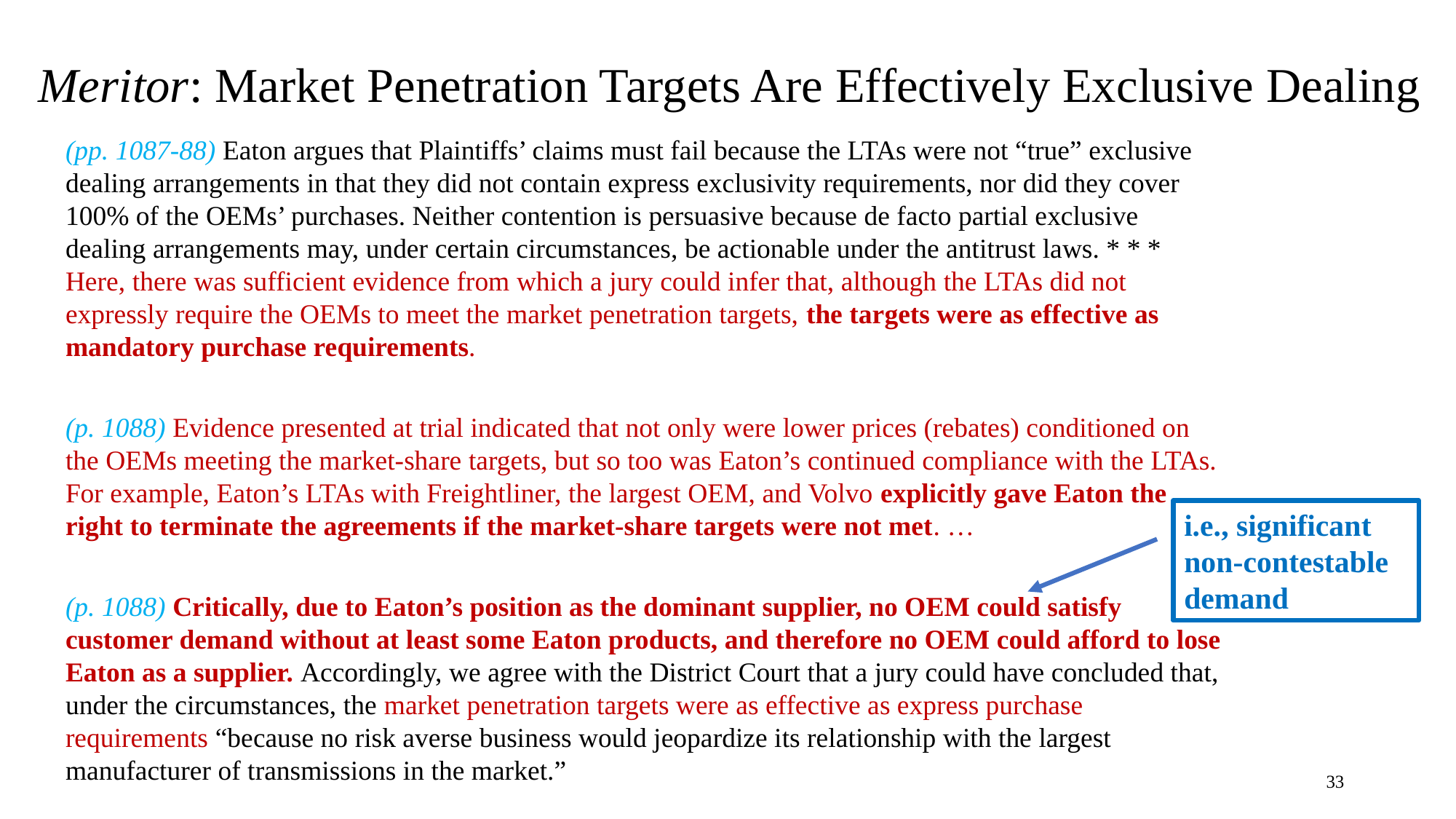

# Meritor: Market Penetration Targets Are Effectively Exclusive Dealing
(pp. 1087-88) Eaton argues that Plaintiffs’ claims must fail because the LTAs were not “true” exclusive dealing arrangements in that they did not contain express exclusivity requirements, nor did they cover 100% of the OEMs’ purchases. Neither contention is persuasive because de facto partial exclusive dealing arrangements may, under certain circumstances, be actionable under the antitrust laws. * * * Here, there was sufficient evidence from which a jury could infer that, although the LTAs did not expressly require the OEMs to meet the market penetration targets, the targets were as effective as mandatory purchase requirements.
(p. 1088) Evidence presented at trial indicated that not only were lower prices (rebates) conditioned on the OEMs meeting the market-share targets, but so too was Eaton’s continued compliance with the LTAs. For example, Eaton’s LTAs with Freightliner, the largest OEM, and Volvo explicitly gave Eaton the right to terminate the agreements if the market-share targets were not met. …
(p. 1088) Critically, due to Eaton’s position as the dominant supplier, no OEM could satisfy customer demand without at least some Eaton products, and therefore no OEM could afford to lose Eaton as a supplier. Accordingly, we agree with the District Court that a jury could have concluded that, under the circumstances, the market penetration targets were as effective as express purchase requirements “because no risk averse business would jeopardize its relationship with the largest manufacturer of transmissions in the market.”
i.e., significant non-contestable demand
33